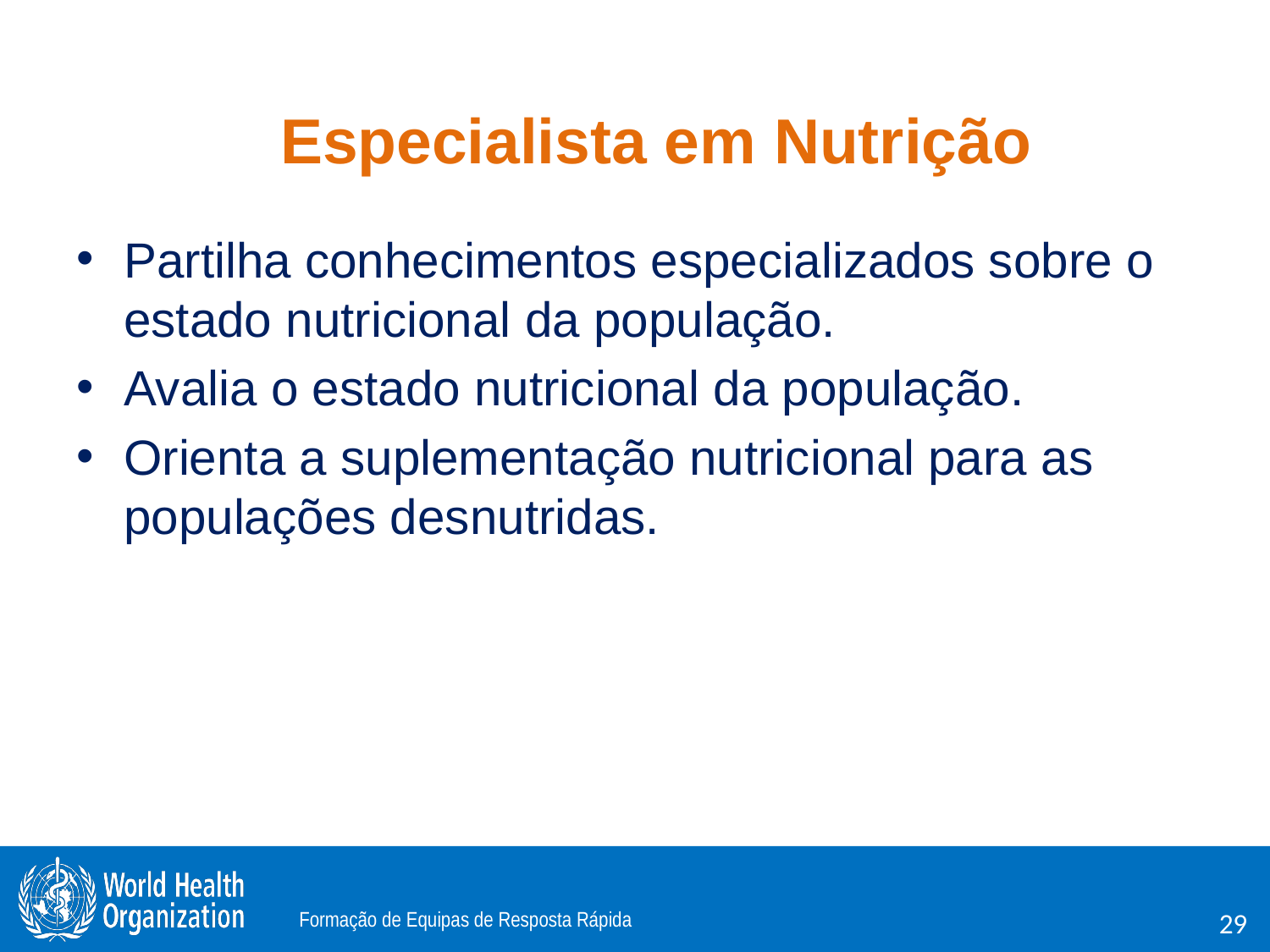

Especialista em Nutrição
Partilha conhecimentos especializados sobre o estado nutricional da população.
Avalia o estado nutricional da população.
Orienta a suplementação nutricional para as populações desnutridas.